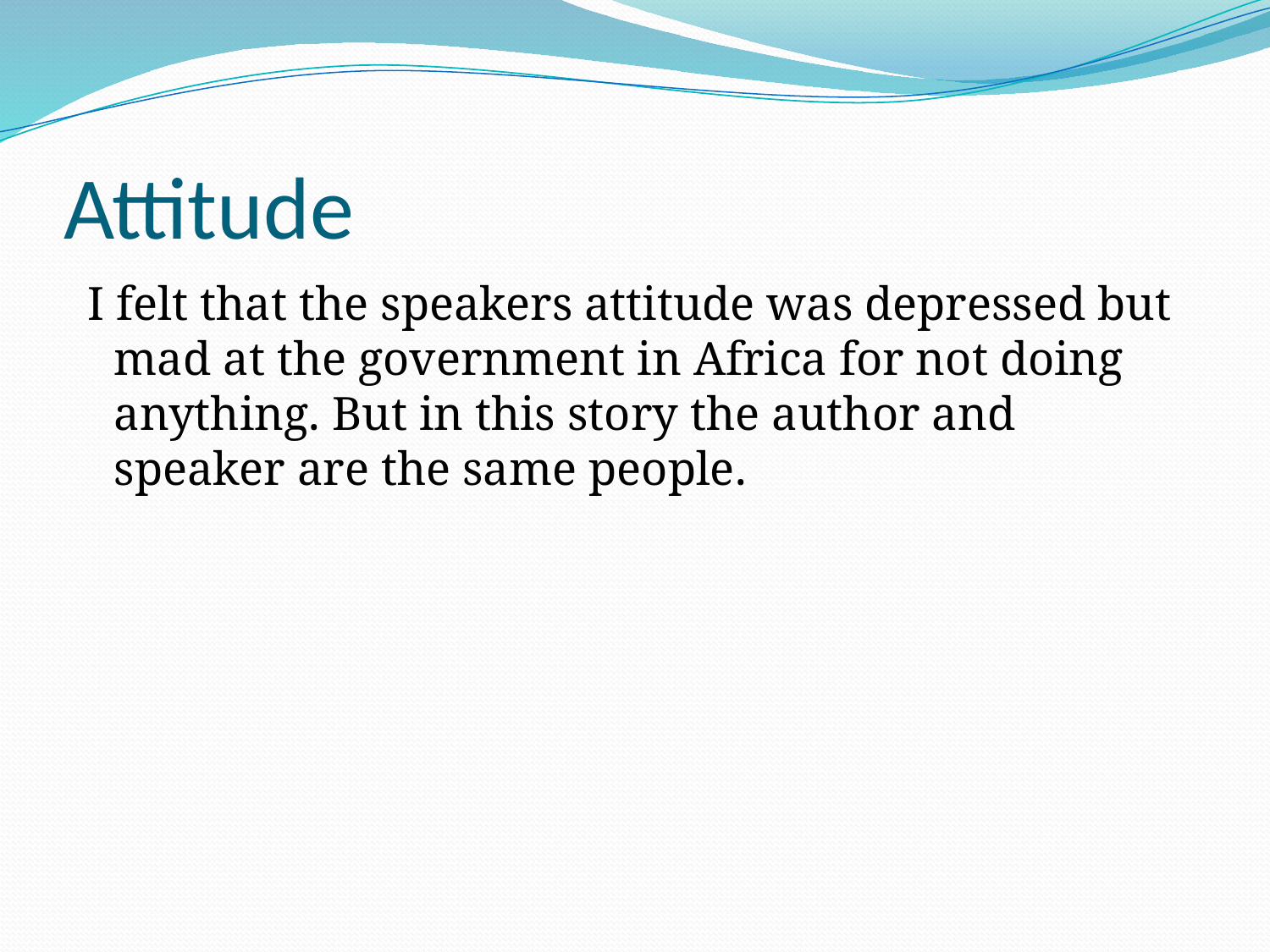

# Attitude
 I felt that the speakers attitude was depressed but mad at the government in Africa for not doing anything. But in this story the author and speaker are the same people.